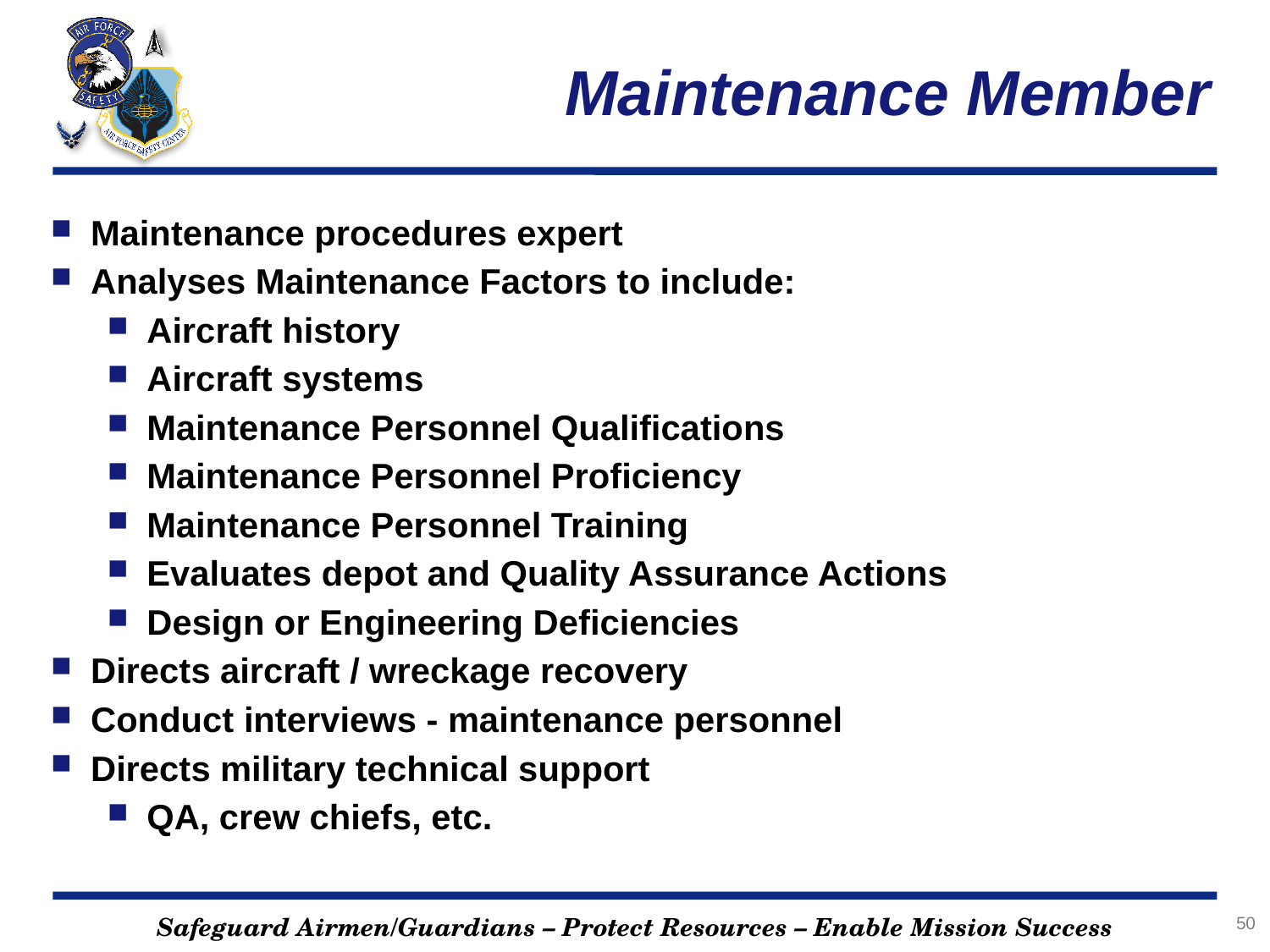

# Maintenance Member
Maintenance procedures expert
Analyses Maintenance Factors to include:
Aircraft history
Aircraft systems
Maintenance Personnel Qualifications
Maintenance Personnel Proficiency
Maintenance Personnel Training
Evaluates depot and Quality Assurance Actions
Design or Engineering Deficiencies
Directs aircraft / wreckage recovery
Conduct interviews - maintenance personnel
Directs military technical support
QA, crew chiefs, etc.

50